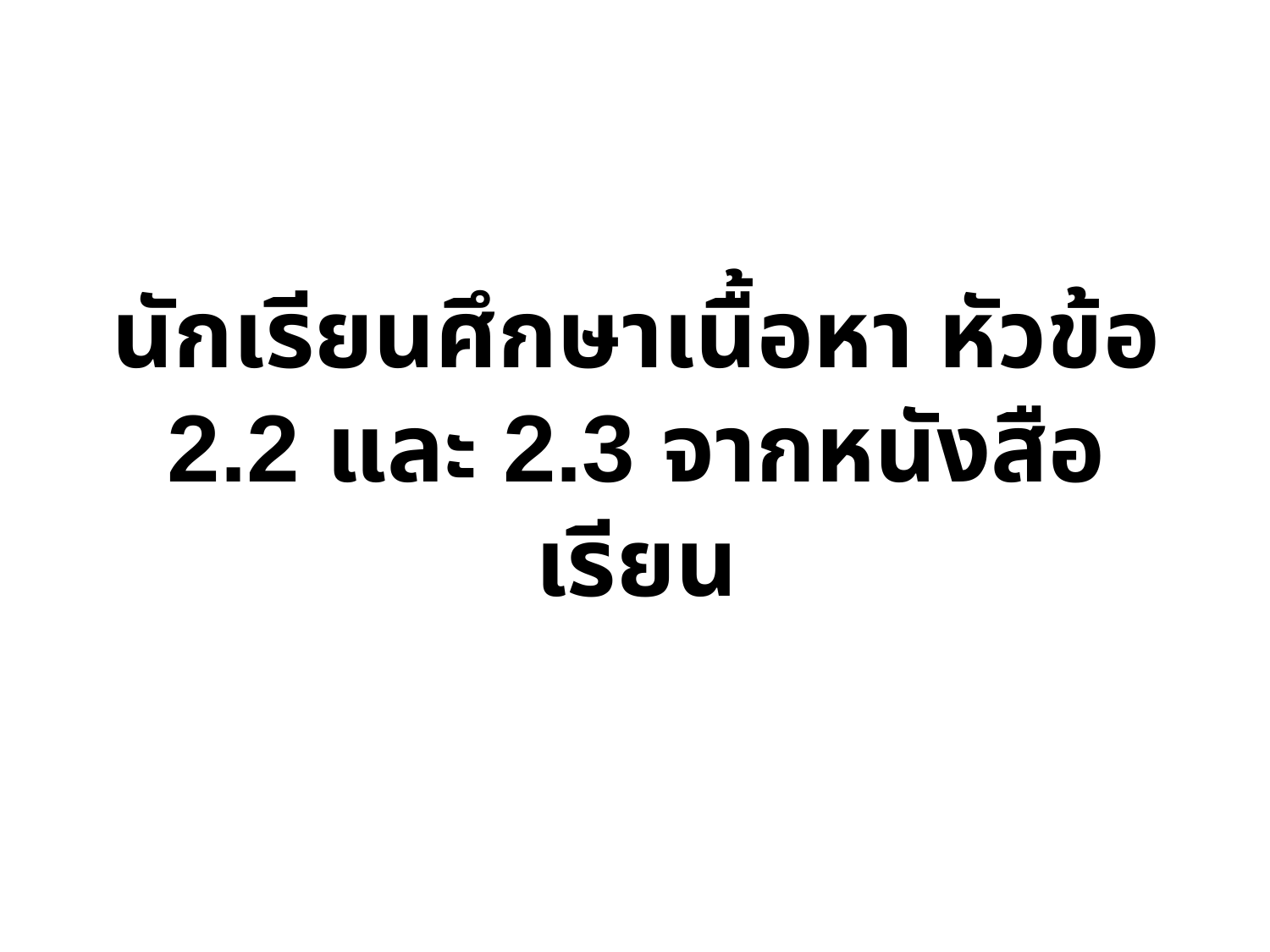

นักเรียนศึกษาเนื้อหา หัวข้อ 2.2 และ 2.3 จากหนังสือเรียน